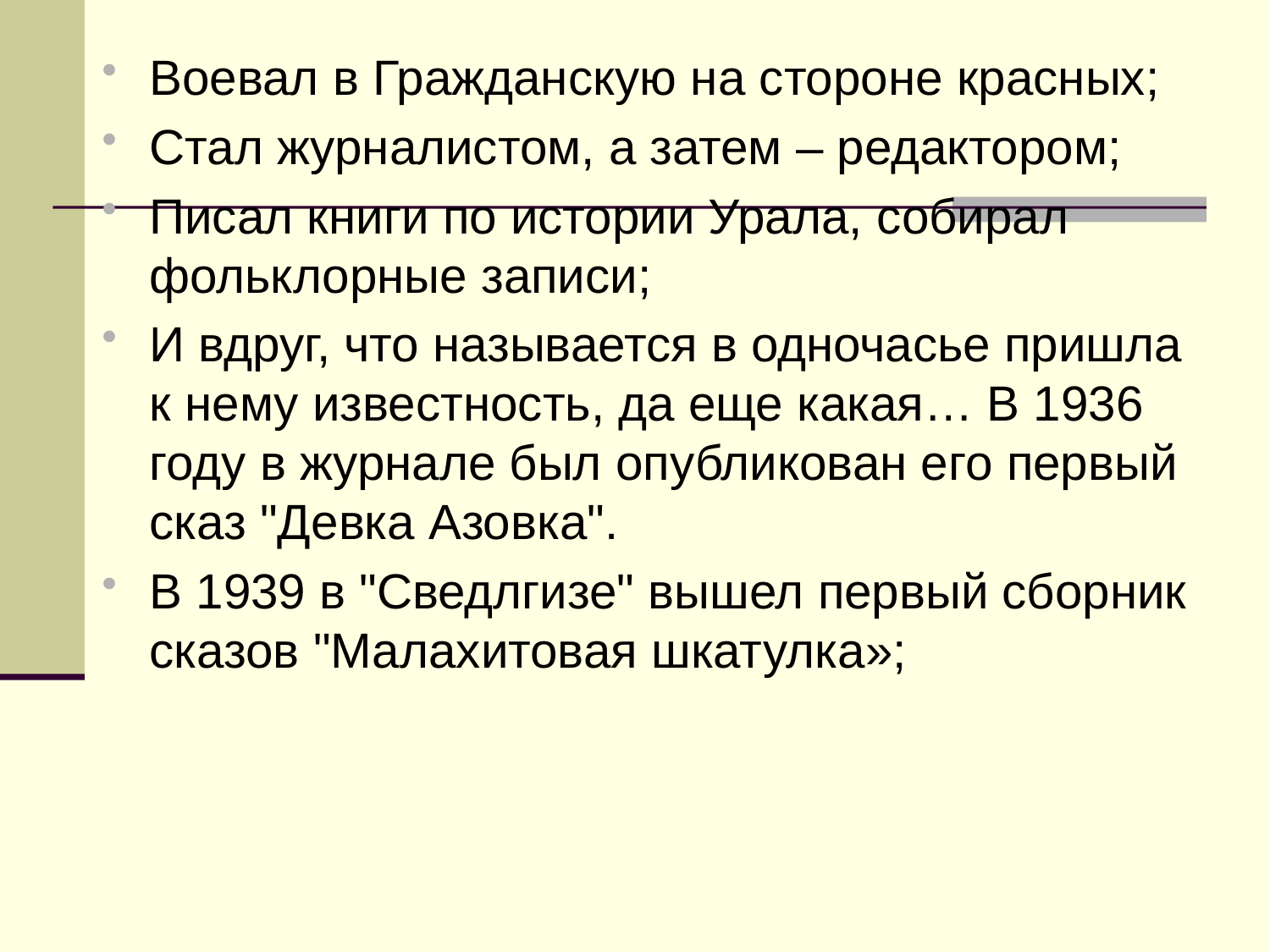

Воевал в Гражданскую на стороне красных;
Стал журналистом, а затем – редактором;
Писал книги по истории Урала, собирал фольклорные записи;
И вдруг, что называется в одночасье пришла к нему известность, да еще какая… В 1936 году в журнале был опубликован его первый сказ "Девка Азовка".
В 1939 в "Сведлгизе" вышел первый сборник сказов "Малахитовая шкатулка»;